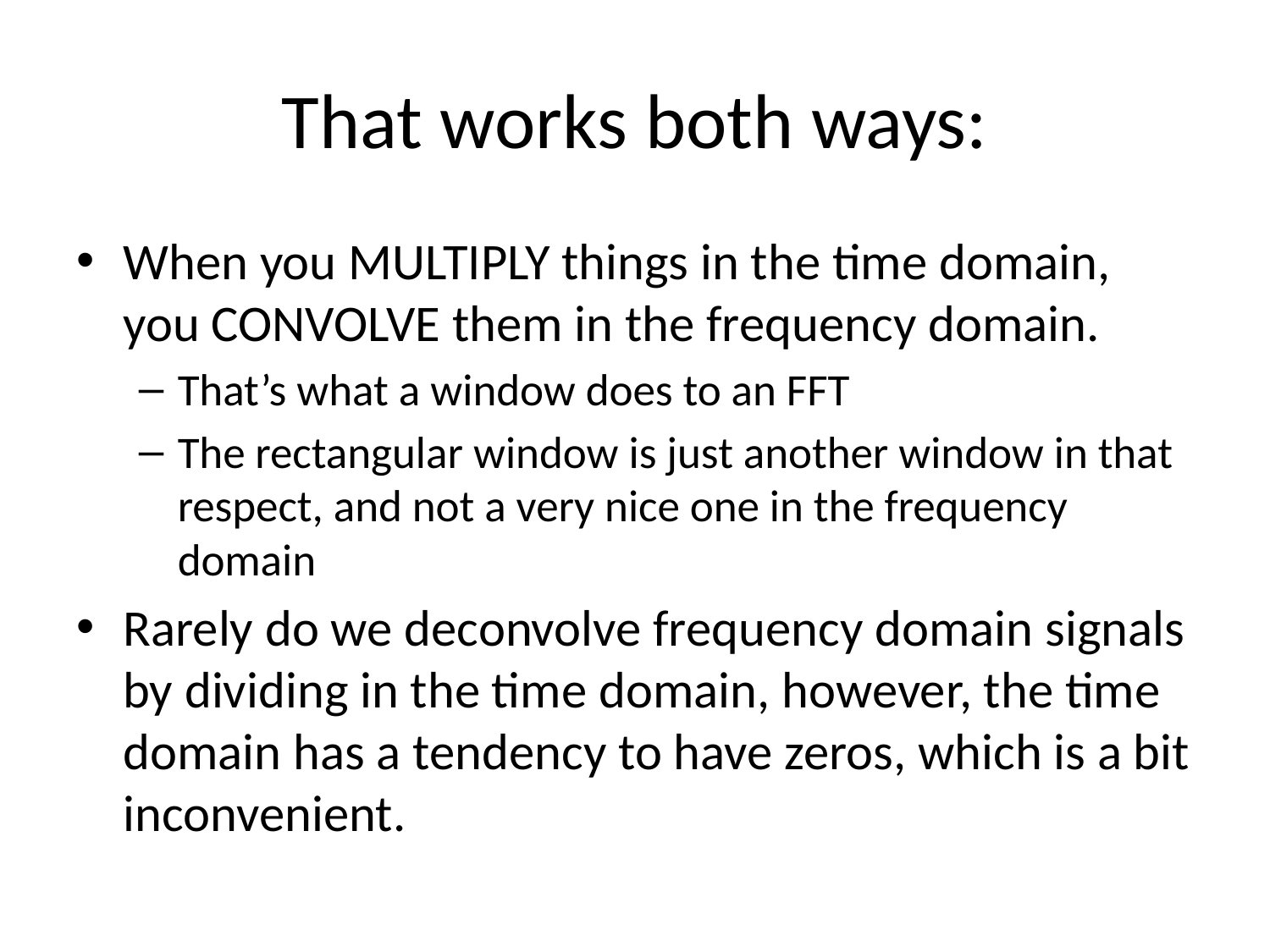

# That works both ways:
When you MULTIPLY things in the time domain, you CONVOLVE them in the frequency domain.
That’s what a window does to an FFT
The rectangular window is just another window in that respect, and not a very nice one in the frequency domain
Rarely do we deconvolve frequency domain signals by dividing in the time domain, however, the time domain has a tendency to have zeros, which is a bit inconvenient.